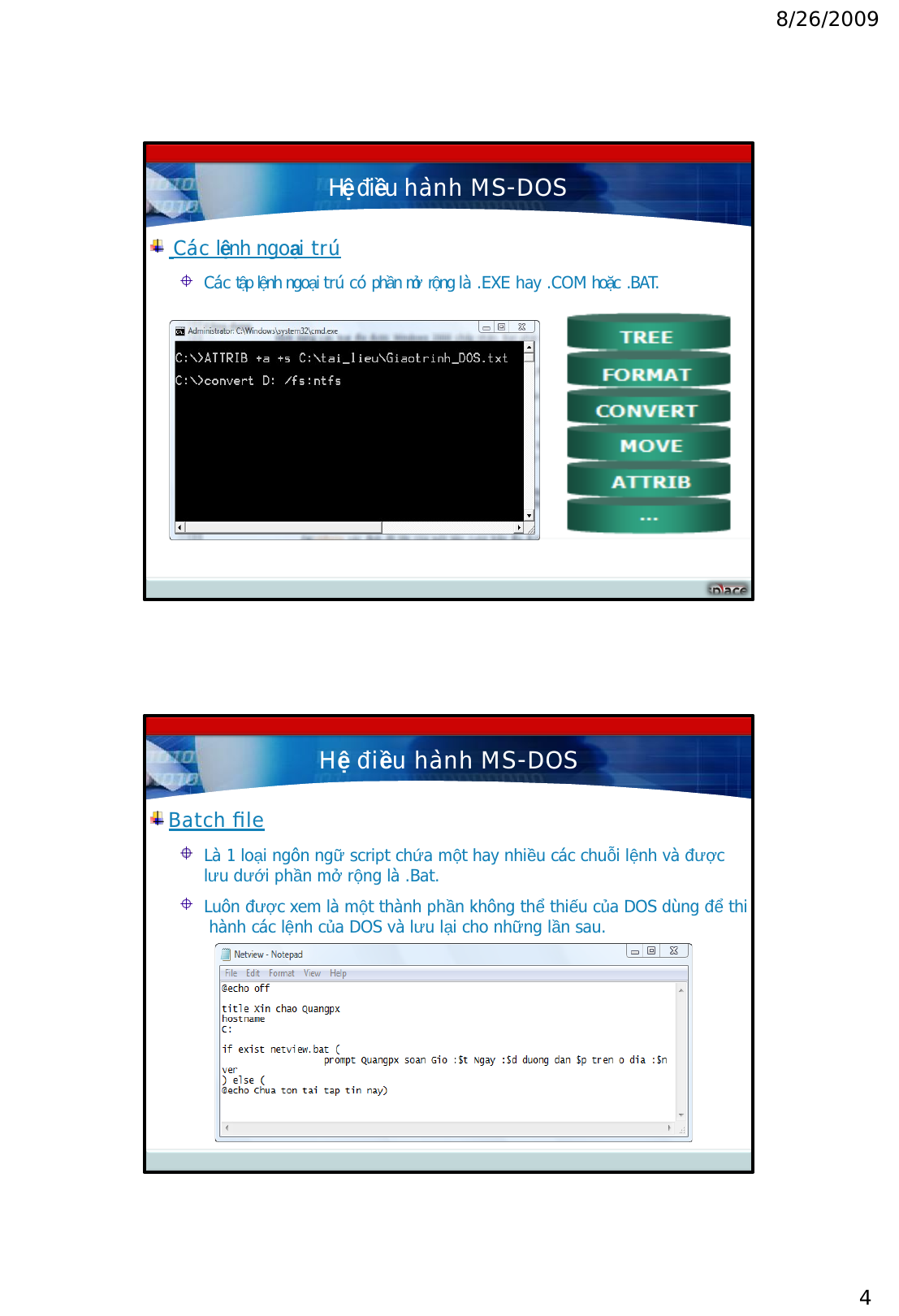

8/26/2009

Hệ điều hành MS-DOS

 Các lệnh ngoại trú
Các tập lệnh ngoại trú có phần mở rộng là .EXE hay .COM hoặc .BAT.

Hệ điều hành MS-DOS

Batch file
Là 1 loại ngôn ngữ script chứa một hay nhiều các chuỗi lệnh và được  lưu dưới phần mở rộng là .Bat.
Luôn được xem là một thành phần không thể thiếu của DOS dùng để thi  hành các lệnh của DOS và lưu lại cho những lần sau.

4